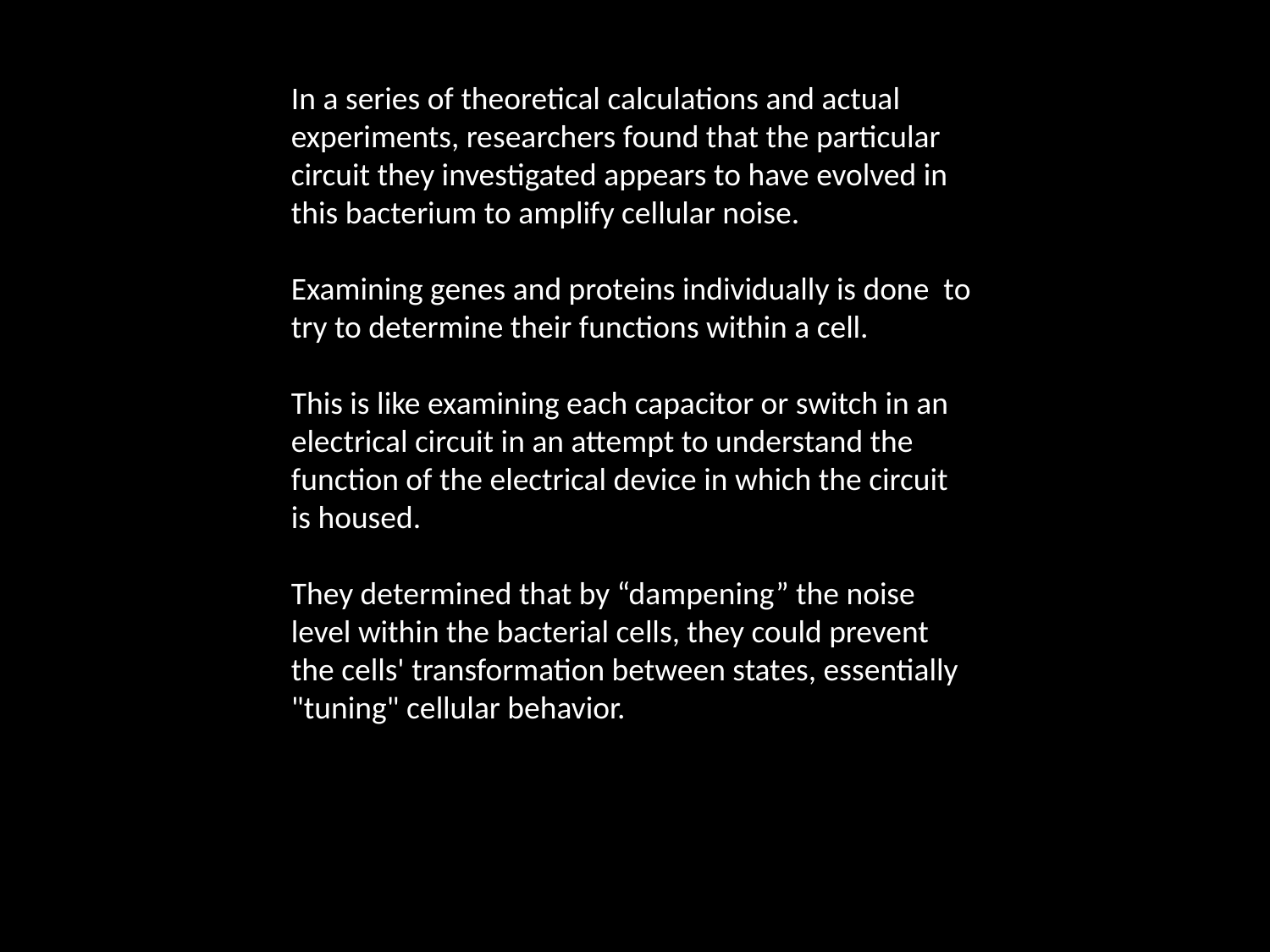

In a series of theoretical calculations and actual experiments, researchers found that the particular circuit they investigated appears to have evolved in this bacterium to amplify cellular noise.

Examining genes and proteins individually is done  to try to determine their functions within a cell.

This is like examining each capacitor or switch in an electrical circuit in an attempt to understand the function of the electrical device in which the circuit is housed.

They determined that by “dampening” the noise level within the bacterial cells, they could prevent the cells' transformation between states, essentially "tuning" cellular behavior.